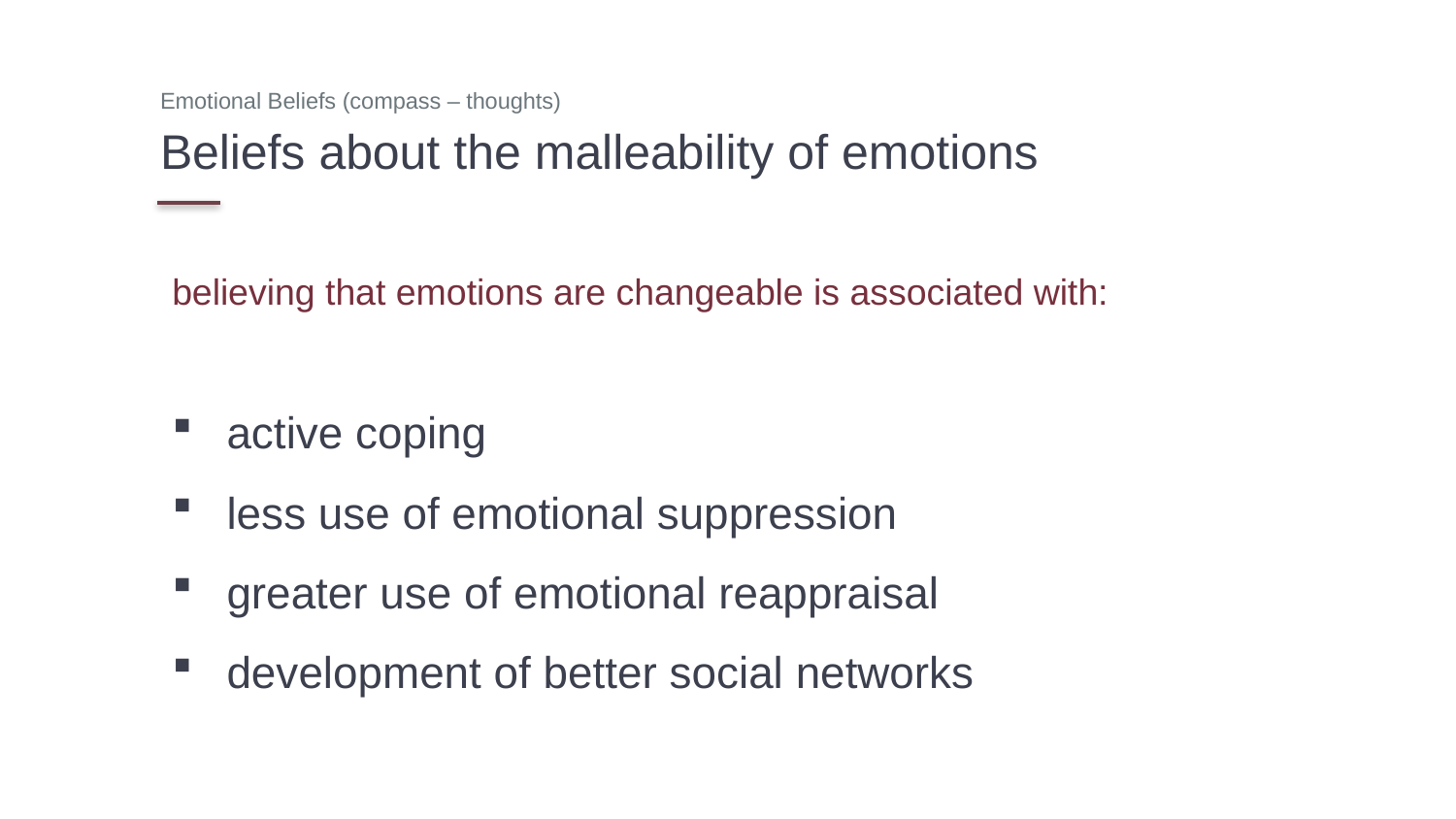

Emotional Beliefs (compass – thoughts)
# Beliefs about the malleability of emotions
believing that emotions are changeable is associated with:

active coping
less use of emotional suppression
greater use of emotional reappraisal
development of better social networks